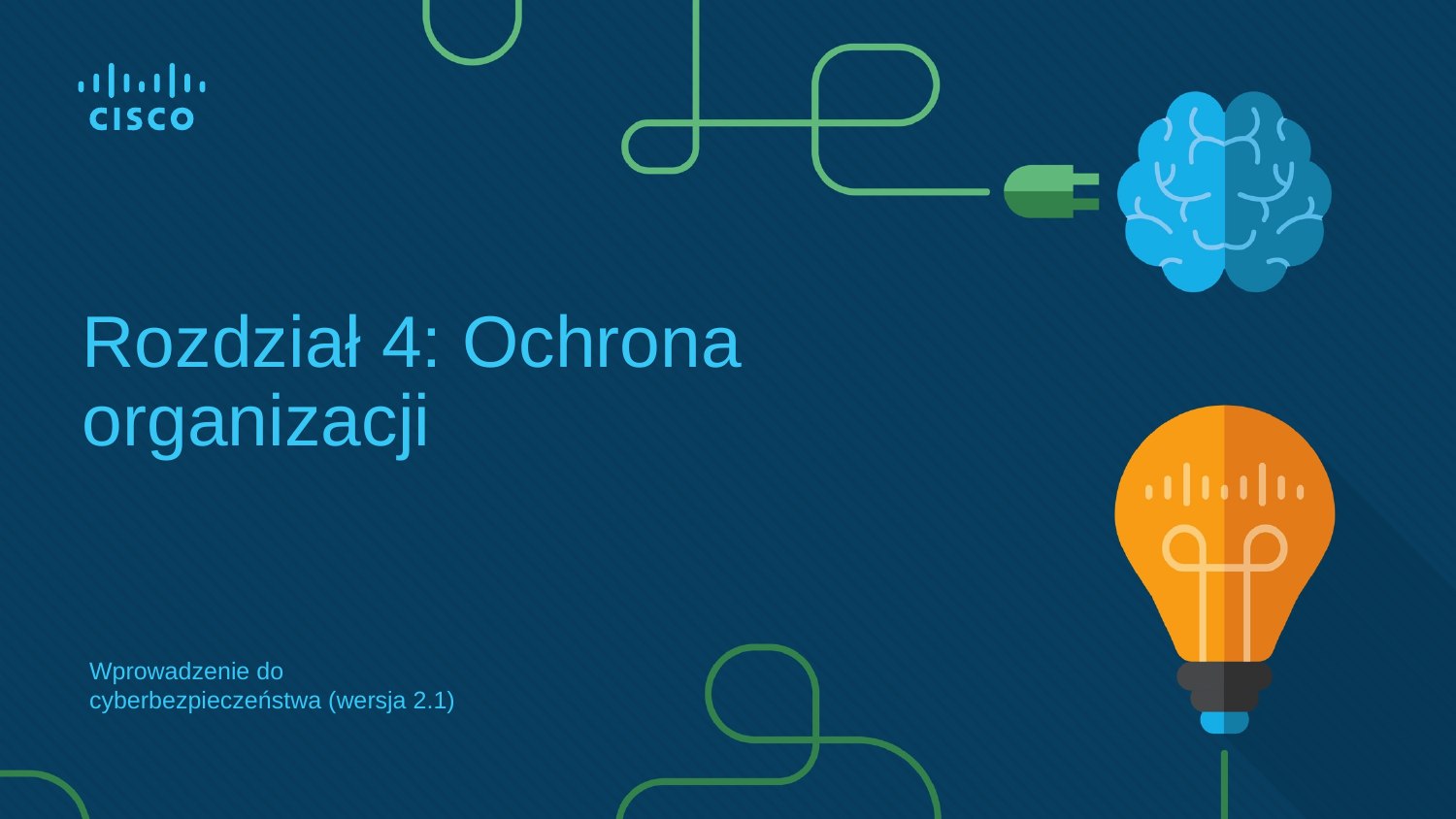

# Rozdział 4: Ochrona organizacji

Wprowadzenie do cyberbezpieczeństwa (wersja 2.1)